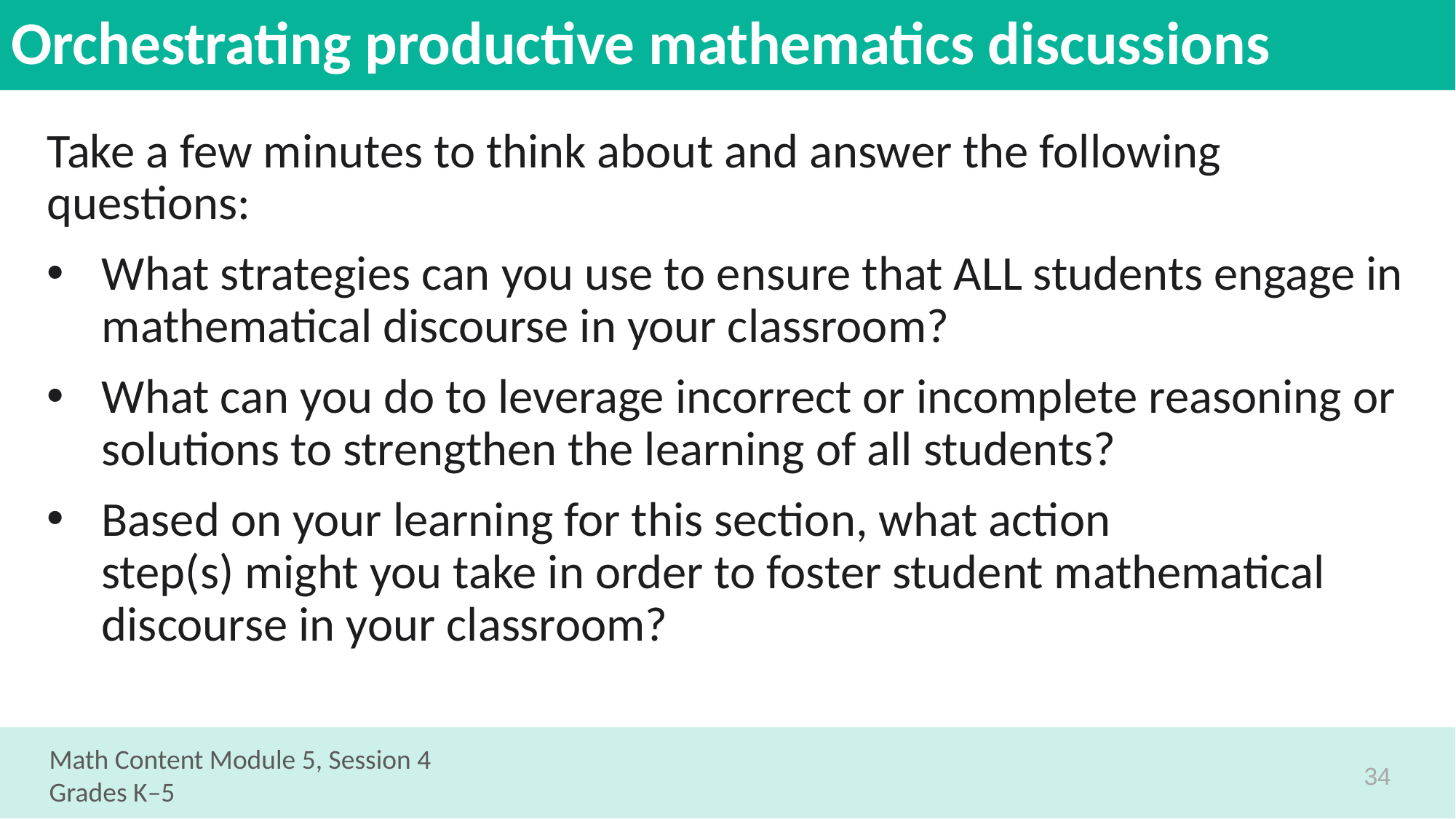

# Orchestrating productive mathematics discussions
Take a few minutes to think about and answer the following questions:
What strategies can you use to ensure that ALL students engage in mathematical discourse in your classroom?
What can you do to leverage incorrect or incomplete reasoning or solutions to strengthen the learning of all students?
Based on your learning for this section, what action
step(s) might you take in order to foster student mathematical discourse in your classroom?

Math Content Module 5, Session 4
Grades K–5
34